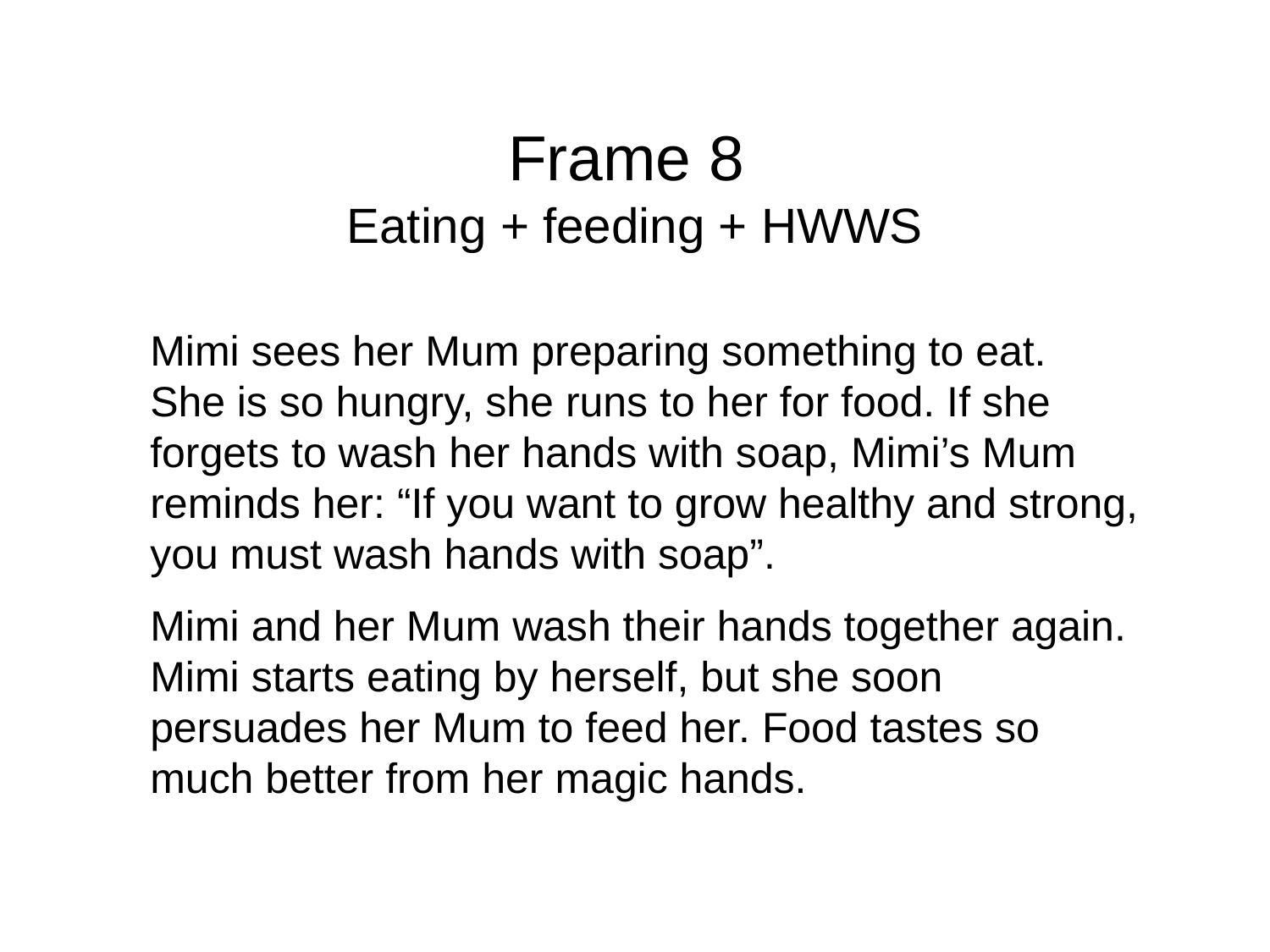

# Frame 8 Eating + feeding + HWWS
Mimi sees her Mum preparing something to eat.
She is so hungry, she runs to her for food. If she forgets to wash her hands with soap, Mimi’s Mum reminds her: “If you want to grow healthy and strong, you must wash hands with soap”.
Mimi and her Mum wash their hands together again. Mimi starts eating by herself, but she soon persuades her Mum to feed her. Food tastes so much better from her magic hands.